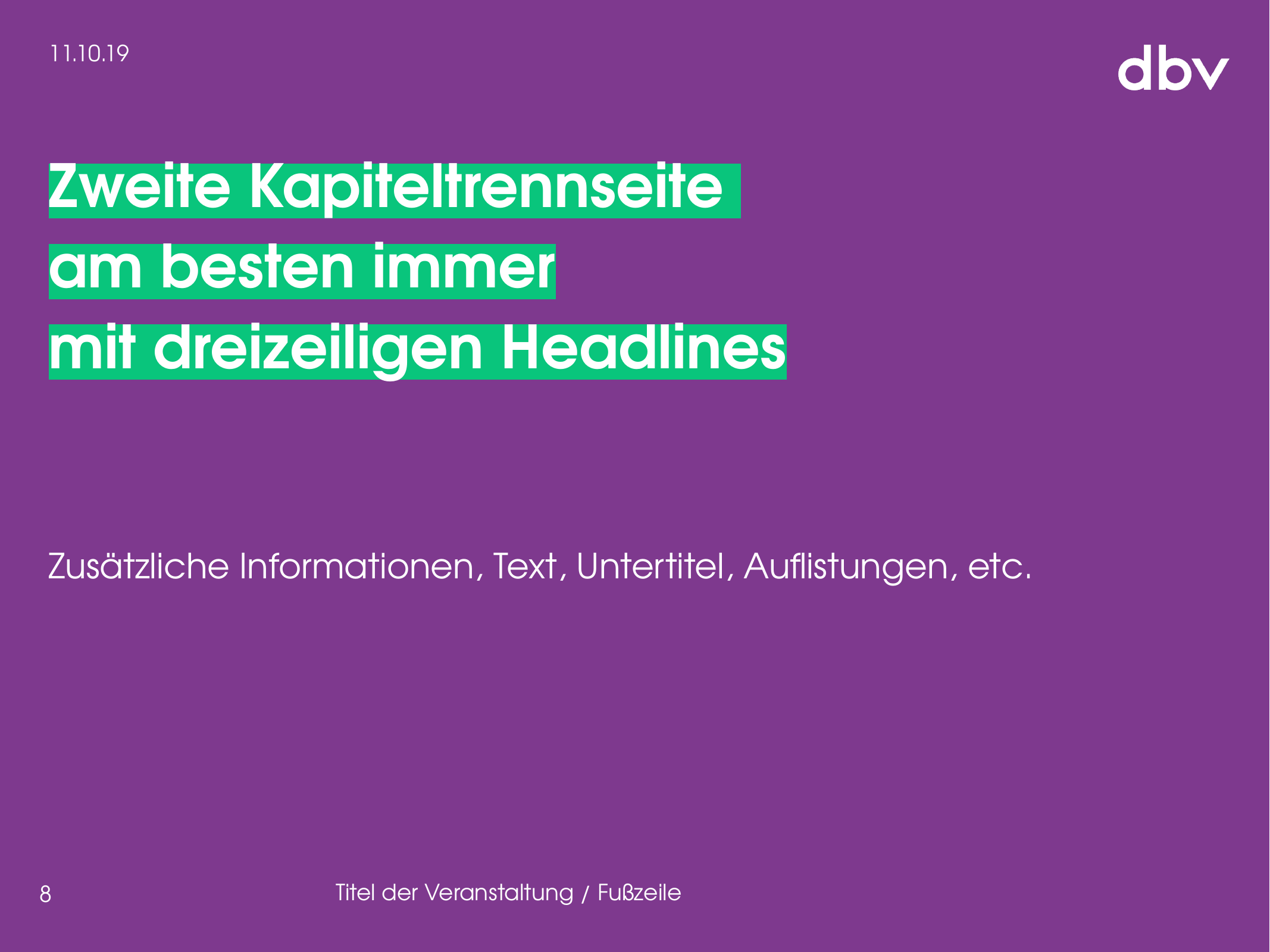

11.10.19
Zweite Kapiteltrennseite
am besten immer
mit dreizeiligen Headlines

Zusätzliche Informationen, Text, Untertitel, Auflistungen, etc.

Titel der Veranstaltung / Fußzeile